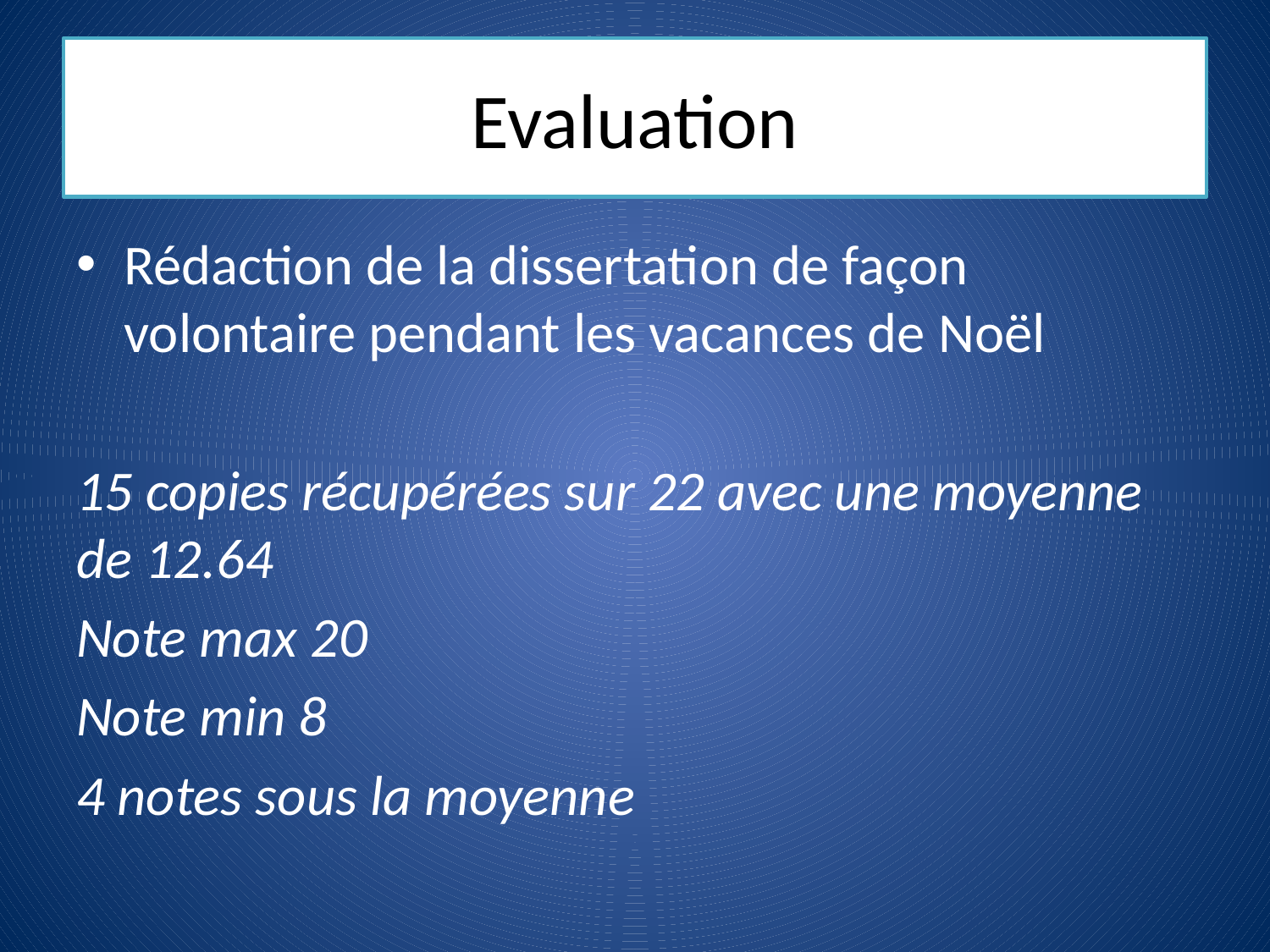

# Evaluation
Rédaction de la dissertation de façon volontaire pendant les vacances de Noël

15 copies récupérées sur 22 avec une moyenne de 12.64
Note max 20
Note min 8
4 notes sous la moyenne